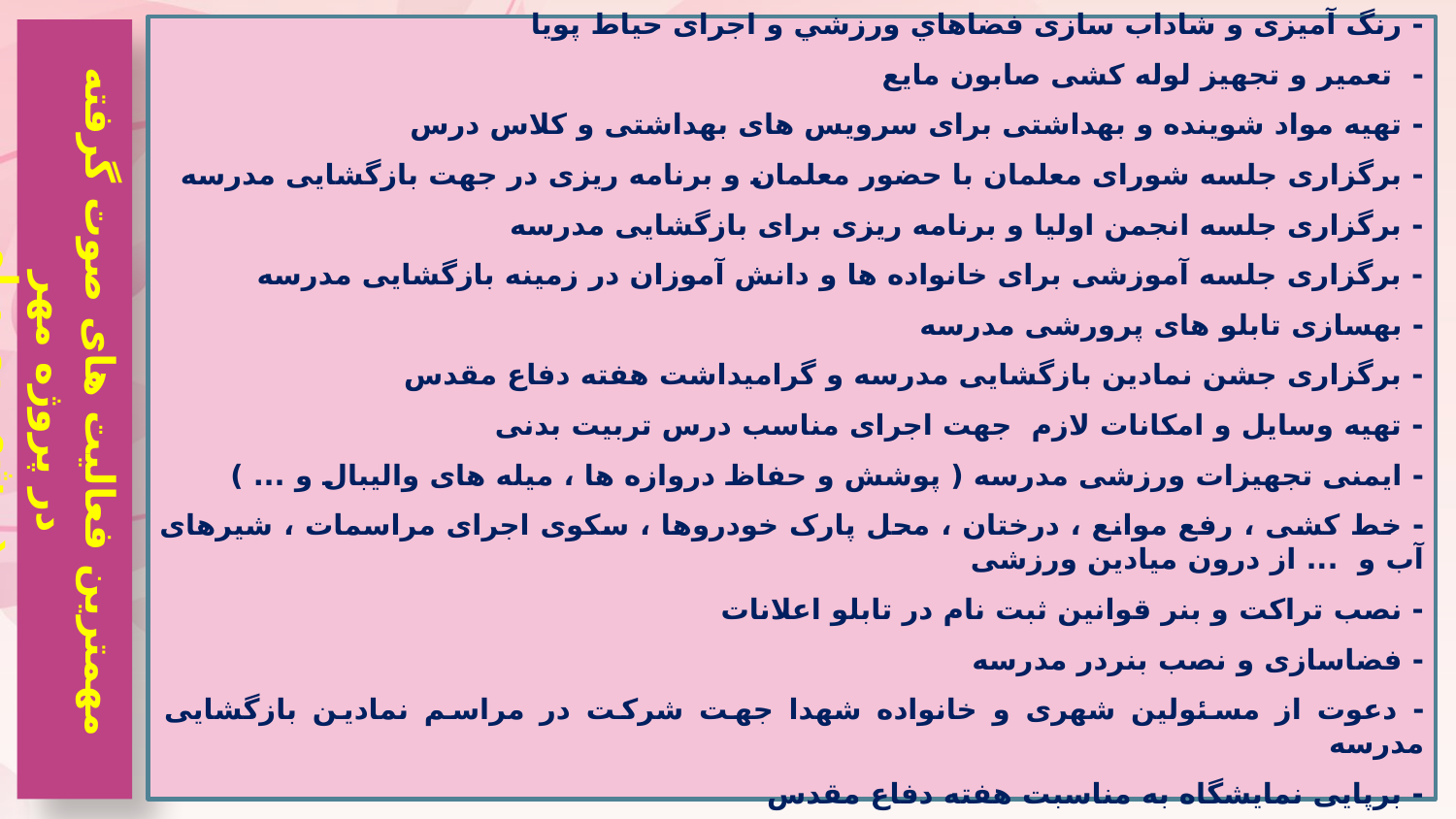

- رنگ آمیزی و شاداب سازی فضاهاي ورزشي و اجرای حیاط پویا
-  تعمیر و تجهیز لوله کشی صابون مایع
- تهیه مواد شوینده و بهداشتی برای سرویس های بهداشتی و کلاس درس
- برگزاری جلسه شورای معلمان با حضور معلمان و برنامه ریزی در جهت بازگشایی مدرسه
- برگزاری جلسه انجمن اولیا و برنامه ریزی برای بازگشایی مدرسه
- برگزاری جلسه آموزشی برای خانواده ها و دانش آموزان در زمینه بازگشایی مدرسه
- بهسازی تابلو های پرورشی مدرسه
- برگزاری جشن نمادین بازگشایی مدرسه و گرامیداشت هفته دفاع مقدس
- تهیه وسایل و امکانات لازم  جهت اجرای مناسب درس تربیت بدنی
- ایمنی تجهیزات ورزشی مدرسه ( پوشش و حفاظ دروازه ها ، میله های والیبال و ... )
- خط کشی ، رفع موانع ، درختان ، محل پارک خودروها ، سکوی اجرای مراسمات ، شیرهای آب و  ... از درون میادین ورزشی
- نصب تراکت و بنر قوانین ثبت نام در تابلو اعلانات
- فضاسازی و نصب بنردر مدرسه
- دعوت از مسئولین شهری و خانواده شهدا جهت شرکت در مراسم نمادین بازگشایی مدرسه
- برپایی نمایشگاه به مناسبت هفته دفاع مقدس

مهمترین فعالیت های صوت گرفته در پروژه مهر
در شهـریورمـاه